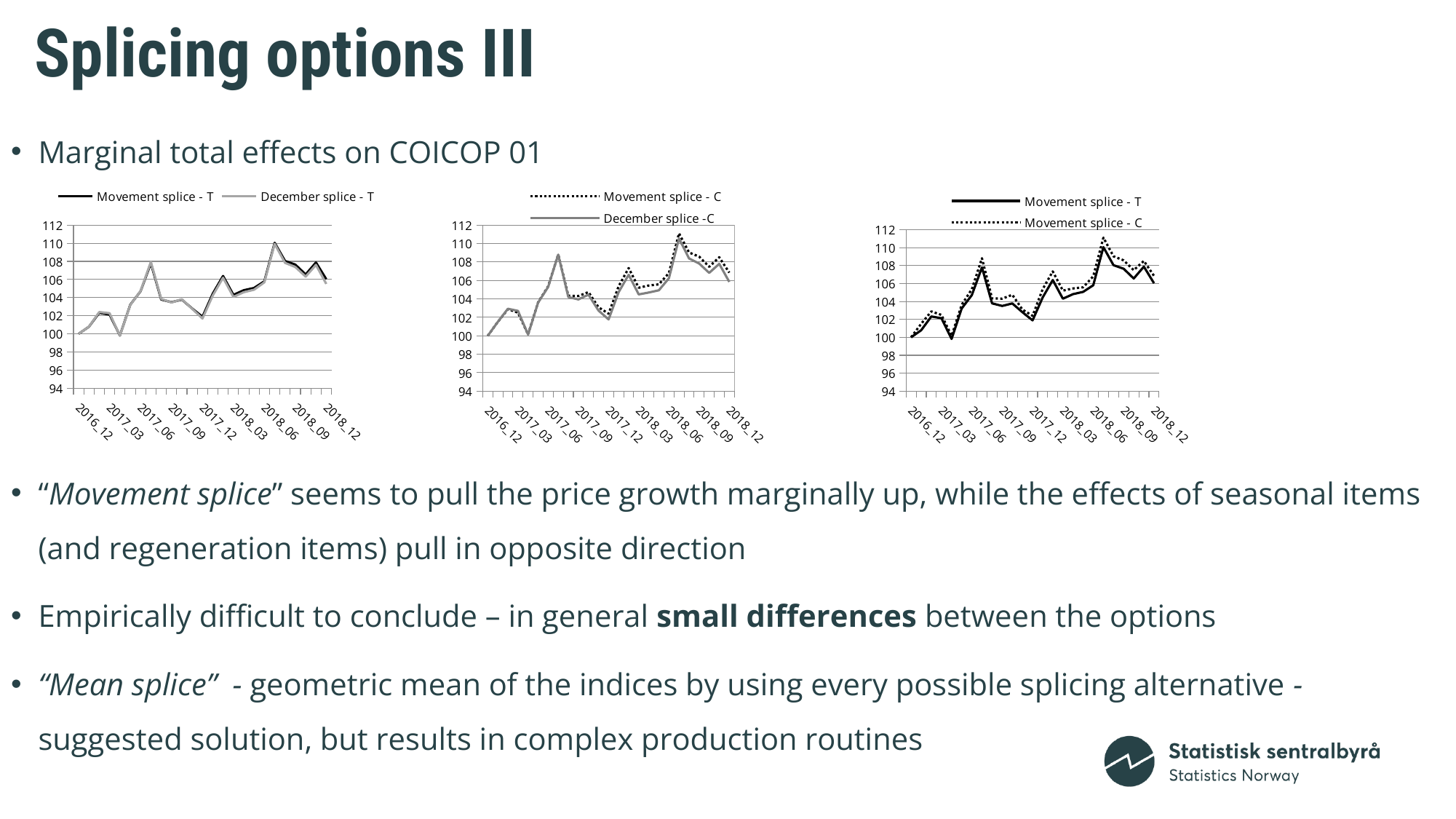

# Splicing options III
Marginal total effects on COICOP 01

“Movement splice” seems to pull the price growth marginally up, while the effects of seasonal items (and regeneration items) pull in opposite direction
Empirically difficult to conclude – in general small differences between the options
“Mean splice”  - geometric mean of the indices by using every possible splicing alternative - suggested solution, but results in complex production routines

### Chart

| Category | Movement splice - T |  |
|---|---|---|
| 2016_12 | 100.0 | 100.0 |
| 2017_01 | 100.79 | 100.79 |
| 2017_02 | 102.32200800000001 | 102.41 |
| 2017_03 | 102.12759618480001 | 102.27999999999999 |
| 2017_04 | 99.81951251102353 | 99.79 |
| 2017_05 | 103.21337593639834 | 103.19 |
| 2017_06 | 104.69964854988247 | 104.71999999999998 |
| 2017_07 | 107.78828818210401 | 107.94 |
| 2017_08 | 103.78934269054795 | 103.86 |
| 2017_09 | 103.49873253101441 | 103.47 |
| 2017_10 | 103.77817910884814 | 103.82000000000001 |
| 2017_11 | 102.80266422522497 | 102.77000000000001 |
| 2017_12 | 101.88772051362047 | 101.69 |
| 2018_01 | 104.44510229851232 | 104.24241899999998 |
| 2018_02 | 106.38778120126464 | 106.194867 |
| 2018_03 | 104.30258068971986 | 104.07971500000001 |
| 2018_04 | 104.81366333509948 | 104.598334 |
| 2018_05 | 105.06521612710371 | 104.87289700000001 |
| 2018_06 | 105.80067263999342 | 105.68641699999999 |
| 2018_07 | 110.04327961285716 | 109.92689 |
| 2018_08 | 108.04049192390316 | 107.832076 |
| 2018_09 | 107.64074210378472 | 107.374471 |
| 2018_10 | 106.55357060853649 | 106.316895 |
| 2018_11 | 107.87483488408233 | 107.608358 |
| 2018_12 | 106.03017520756453 | 105.51354400000001 |

### Chart

| Category | Movement splice - C |  |
|---|---|---|
| 2016_12 | 100.0 | 100.0 |
| 2017_01 | 101.50999999999999 | 101.50999999999999 |
| 2017_02 | 102.890536 | 102.93 |
| 2017_03 | 102.49955196319999 | 102.69999999999999 |
| 2017_04 | 100.1523122232427 | 100.13000000000001 |
| 2017_05 | 103.62759745738921 | 103.60000000000001 |
| 2017_06 | 105.3581783349276 | 105.3 |
| 2017_07 | 108.81392658431322 | 108.80000000000001 |
| 2017_08 | 104.34167420169794 | 104.2 |
| 2017_09 | 104.31037169943744 | 103.94000000000001 |
| 2017_10 | 104.73804422340513 | 104.46 |
| 2017_11 | 103.09365692909766 | 102.74000000000001 |
| 2017_12 | 102.3926200619798 | 101.77000000000001 |
| 2018_01 | 105.3722453057834 | 104.73150700000001 |
| 2018_02 | 107.34270629300154 | 106.61425200000002 |
| 2018_03 | 105.20658643777081 | 104.48725900000001 |
| 2018_04 | 105.44856158657768 | 104.690799 |
| 2018_05 | 105.57509986048159 | 104.935047 |
| 2018_06 | 106.79977101886318 | 106.23770300000001 |
| 2018_07 | 111.10380179092337 | 110.54257400000002 |
| 2018_08 | 109.0261606974331 | 108.38505 |
| 2018_09 | 108.57915343857363 | 107.83549200000002 |
| 2018_10 | 107.48250398884403 | 106.81779200000003 |
| 2018_11 | 108.51433602713693 | 107.794784 |
| 2018_12 | 106.84321525231903 | 105.84080000000002 |

### Chart

| Category | Movement splice - T | Movement splice - C |
|---|---|---|
| 2016_12 | 100.0 | 100.0 |
| 2017_01 | 100.79 | 101.50999999999999 |
| 2017_02 | 102.32200800000001 | 102.890536 |
| 2017_03 | 102.12759618480001 | 102.49955196319999 |
| 2017_04 | 99.81951251102353 | 100.1523122232427 |
| 2017_05 | 103.21337593639834 | 103.62759745738921 |
| 2017_06 | 104.69964854988247 | 105.3581783349276 |
| 2017_07 | 107.78828818210401 | 108.81392658431322 |
| 2017_08 | 103.78934269054795 | 104.34167420169794 |
| 2017_09 | 103.49873253101441 | 104.31037169943744 |
| 2017_10 | 103.77817910884814 | 104.73804422340513 |
| 2017_11 | 102.80266422522497 | 103.09365692909766 |
| 2017_12 | 101.88772051362047 | 102.3926200619798 |
| 2018_01 | 104.44510229851232 | 105.3722453057834 |
| 2018_02 | 106.38778120126464 | 107.34270629300154 |
| 2018_03 | 104.30258068971986 | 105.20658643777081 |
| 2018_04 | 104.81366333509948 | 105.44856158657768 |
| 2018_05 | 105.06521612710371 | 105.57509986048159 |
| 2018_06 | 105.80067263999342 | 106.79977101886318 |
| 2018_07 | 110.04327961285716 | 111.10380179092337 |
| 2018_08 | 108.04049192390316 | 109.0261606974331 |
| 2018_09 | 107.64074210378472 | 108.57915343857363 |
| 2018_10 | 106.55357060853649 | 107.48250398884403 |
| 2018_11 | 107.87483488408233 | 108.51433602713693 |
| 2018_12 | 106.03017520756453 | 106.84321525231903 |